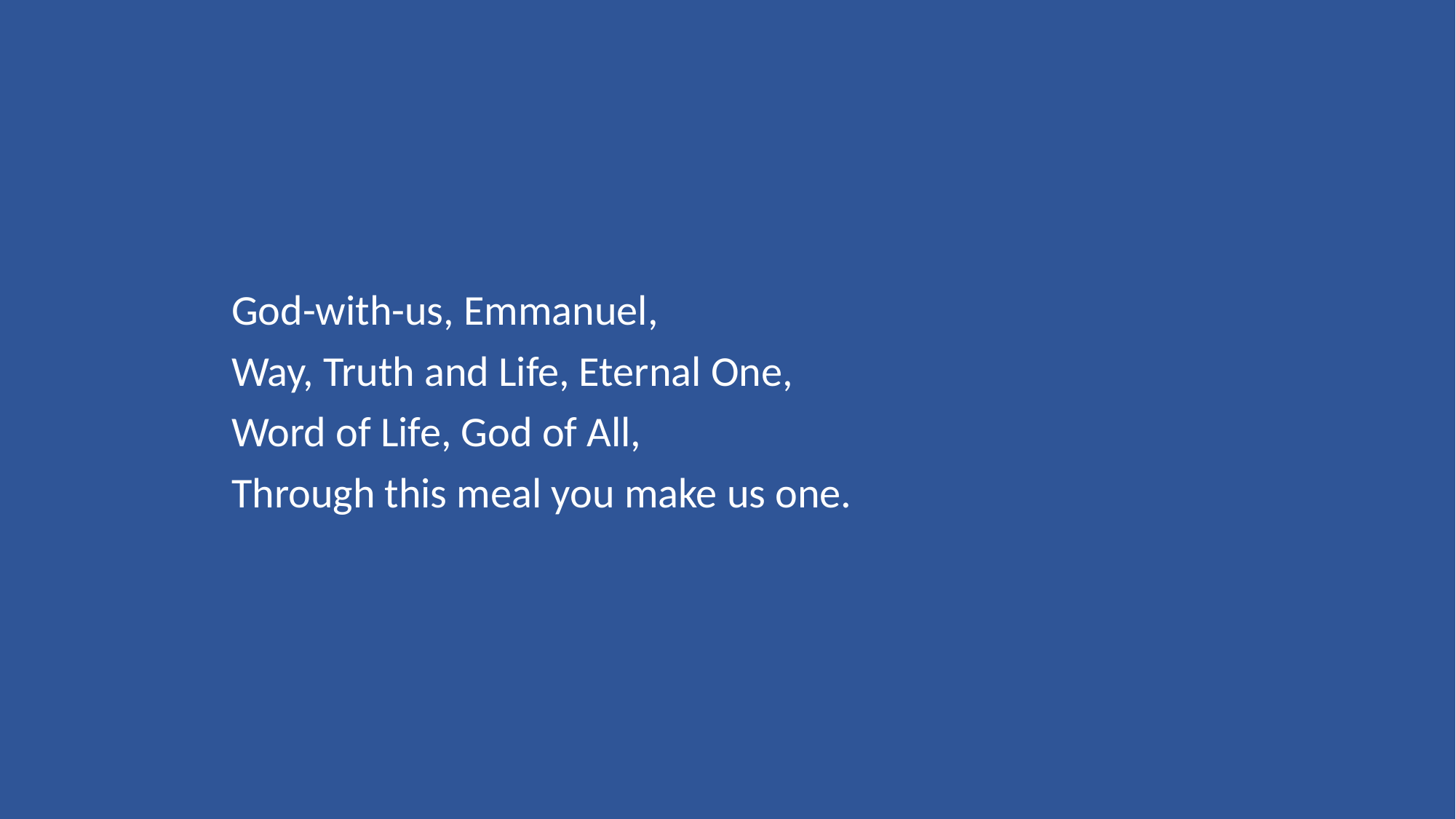

God-with-us, Emmanuel,
Way, Truth and Life, Eternal One,
Word of Life, God of All,
Through this meal you make us one.